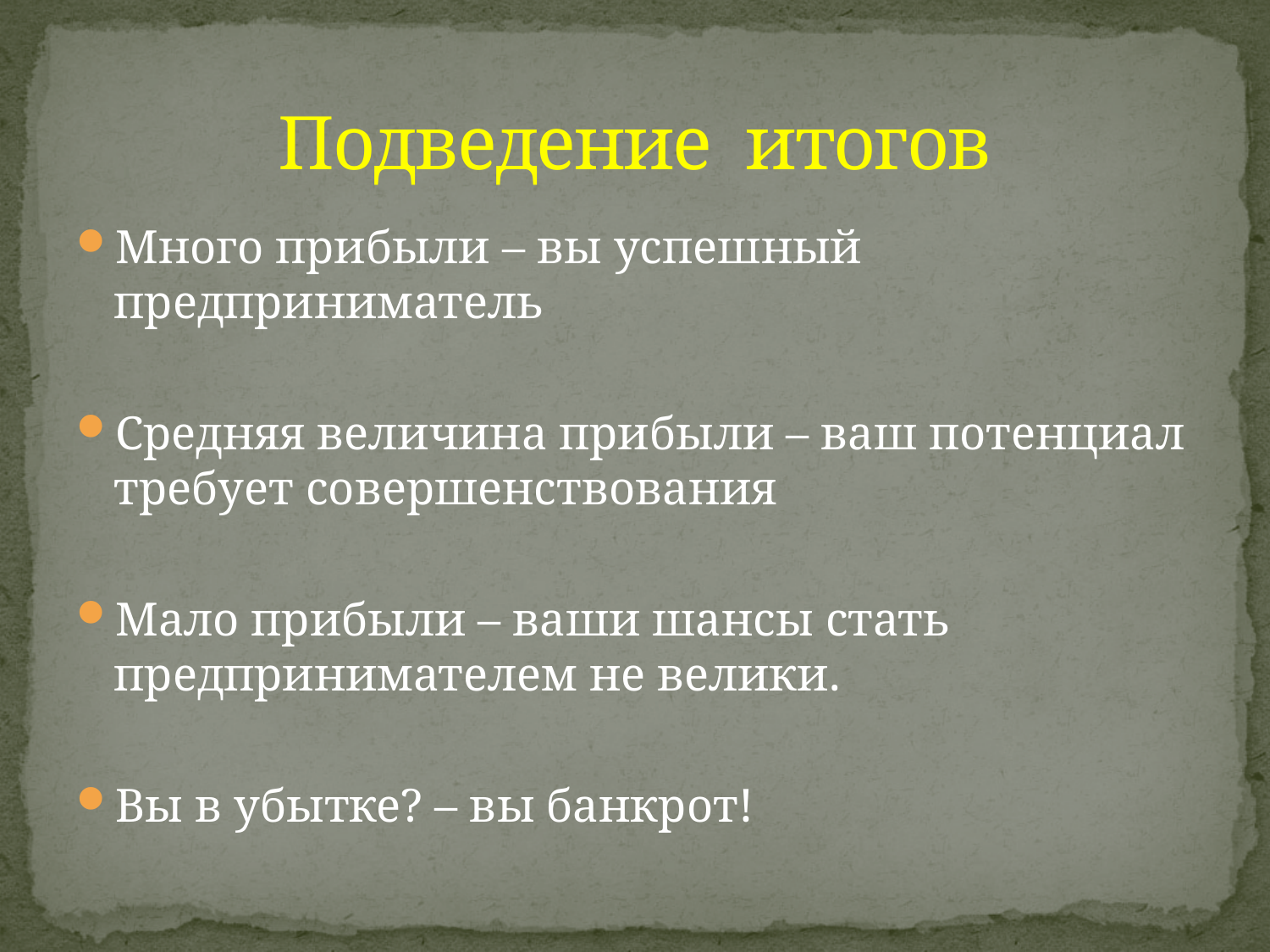

# Подведение  итогов
Много прибыли – вы успешный предприниматель

Средняя величина прибыли – ваш потенциал требует совершенствования

Мало прибыли – ваши шансы стать предпринимателем не велики.

Вы в убытке? – вы банкрот!